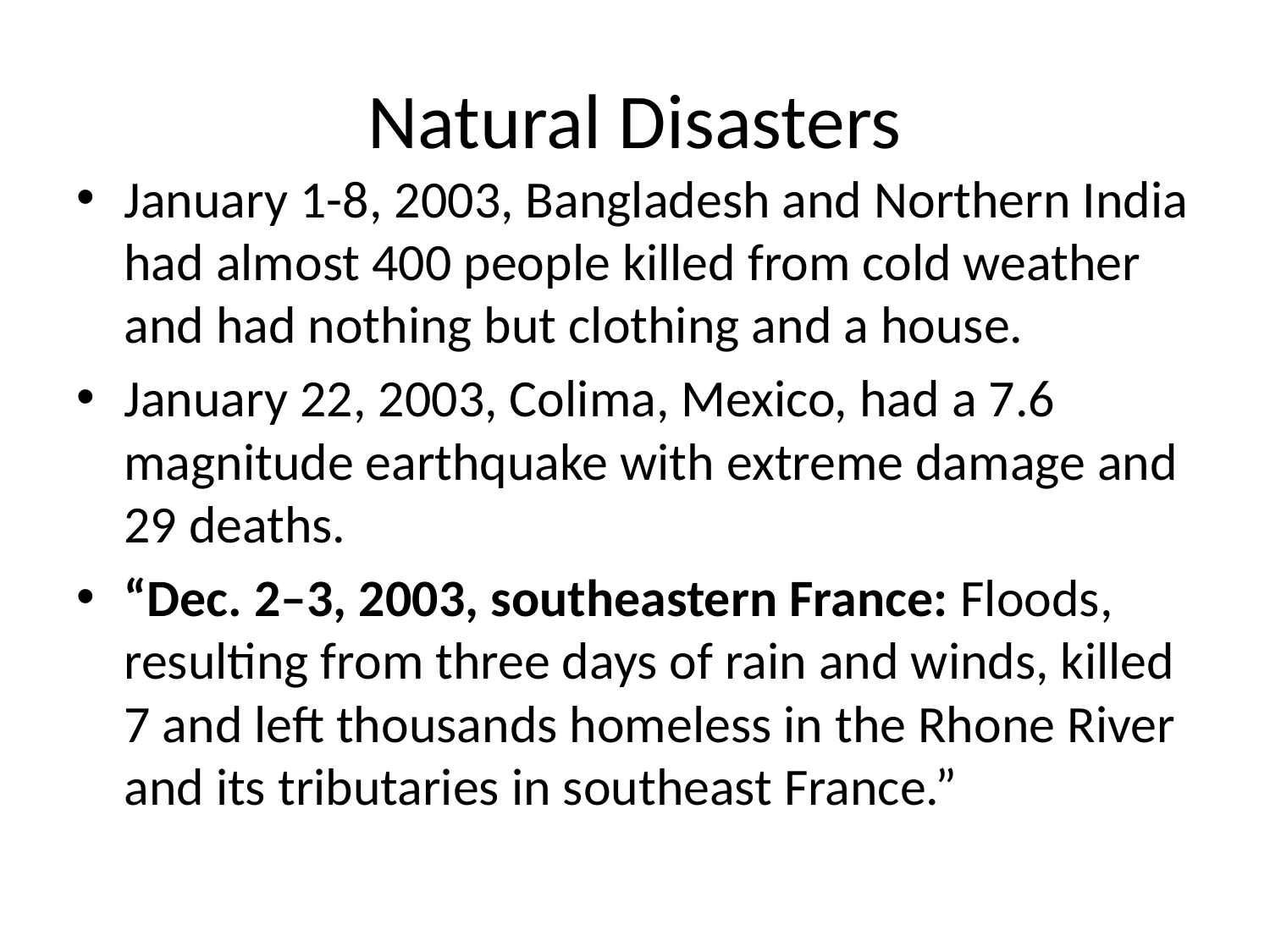

# Natural Disasters
January 1-8, 2003, Bangladesh and Northern India had almost 400 people killed from cold weather and had nothing but clothing and a house.
January 22, 2003, Colima, Mexico, had a 7.6 magnitude earthquake with extreme damage and 29 deaths.
“Dec. 2–3, 2003, southeastern France: Floods, resulting from three days of rain and winds, killed 7 and left thousands homeless in the Rhone River and its tributaries in southeast France.”